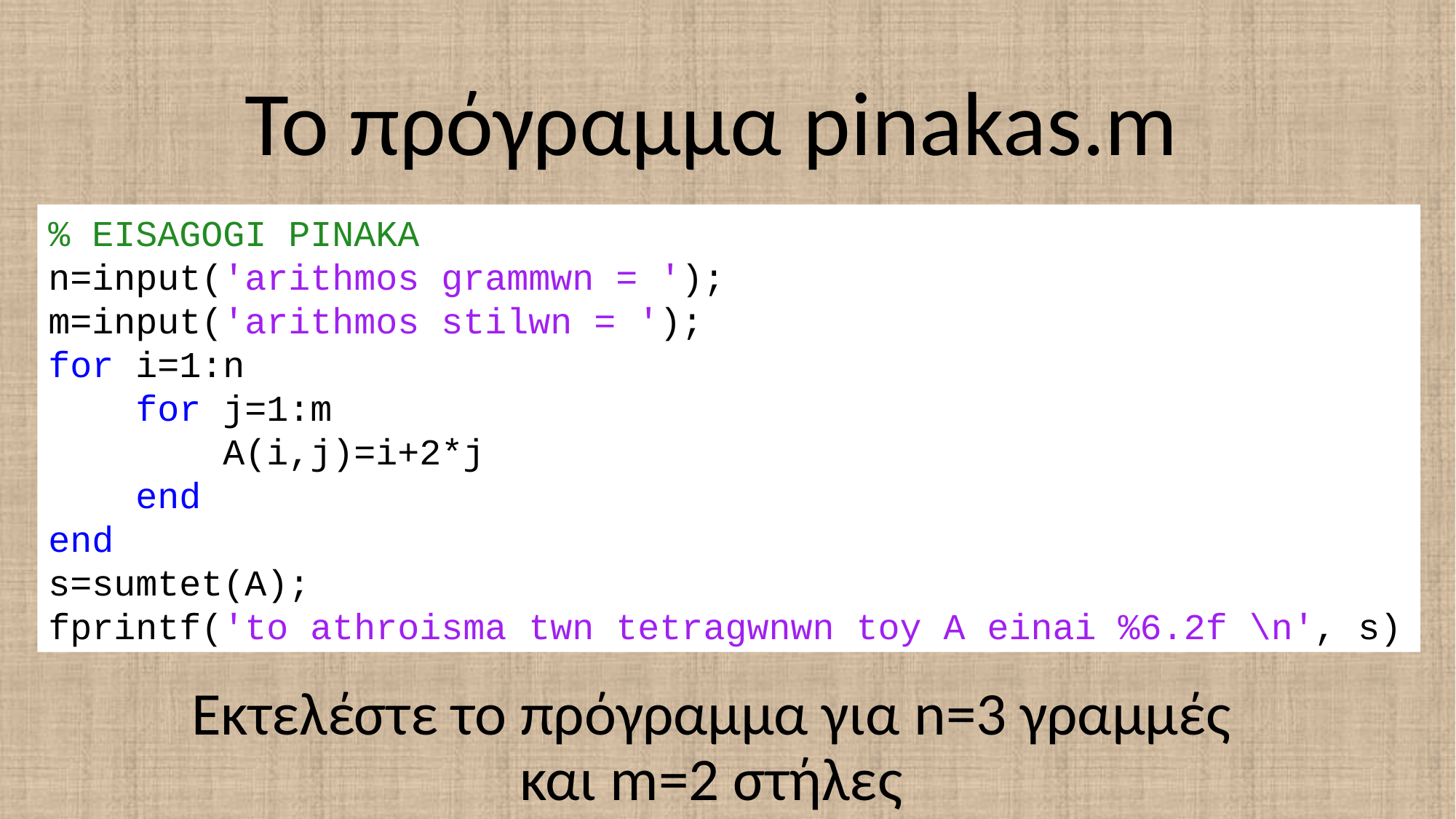

# Το πρόγραμμα pinakas.m
% EISAGOGI PINAKA
n=input('arithmos grammwn = ');
m=input('arithmos stilwn = ');
for i=1:n
    for j=1:m
        A(i,j)=i+2*j
    end
end
s=sumtet(A);
fprintf('to athroisma twn tetragwnwn toy A einai %6.2f \n', s)
Εκτελέστε το πρόγραμμα για n=3 γραμμές και m=2 στήλες